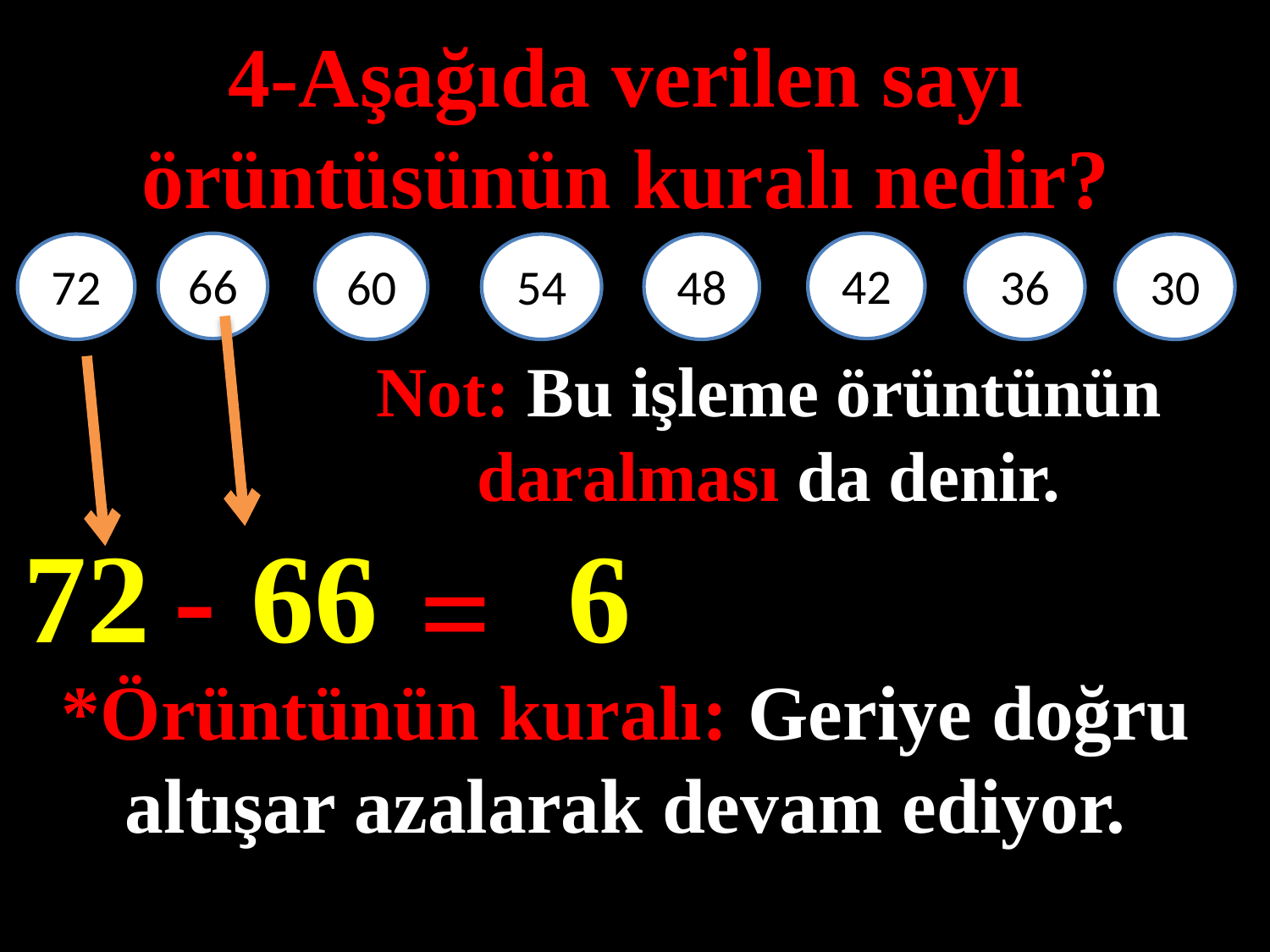

4-Aşağıda verilen sayı örüntüsünün kuralı nedir?
42
66
72
60
54
48
36
30
#
Not: Bu işleme örüntünün daralması da denir.
72
-
66
6
=
*Örüntünün kuralı: Geriye doğru altışar azalarak devam ediyor.